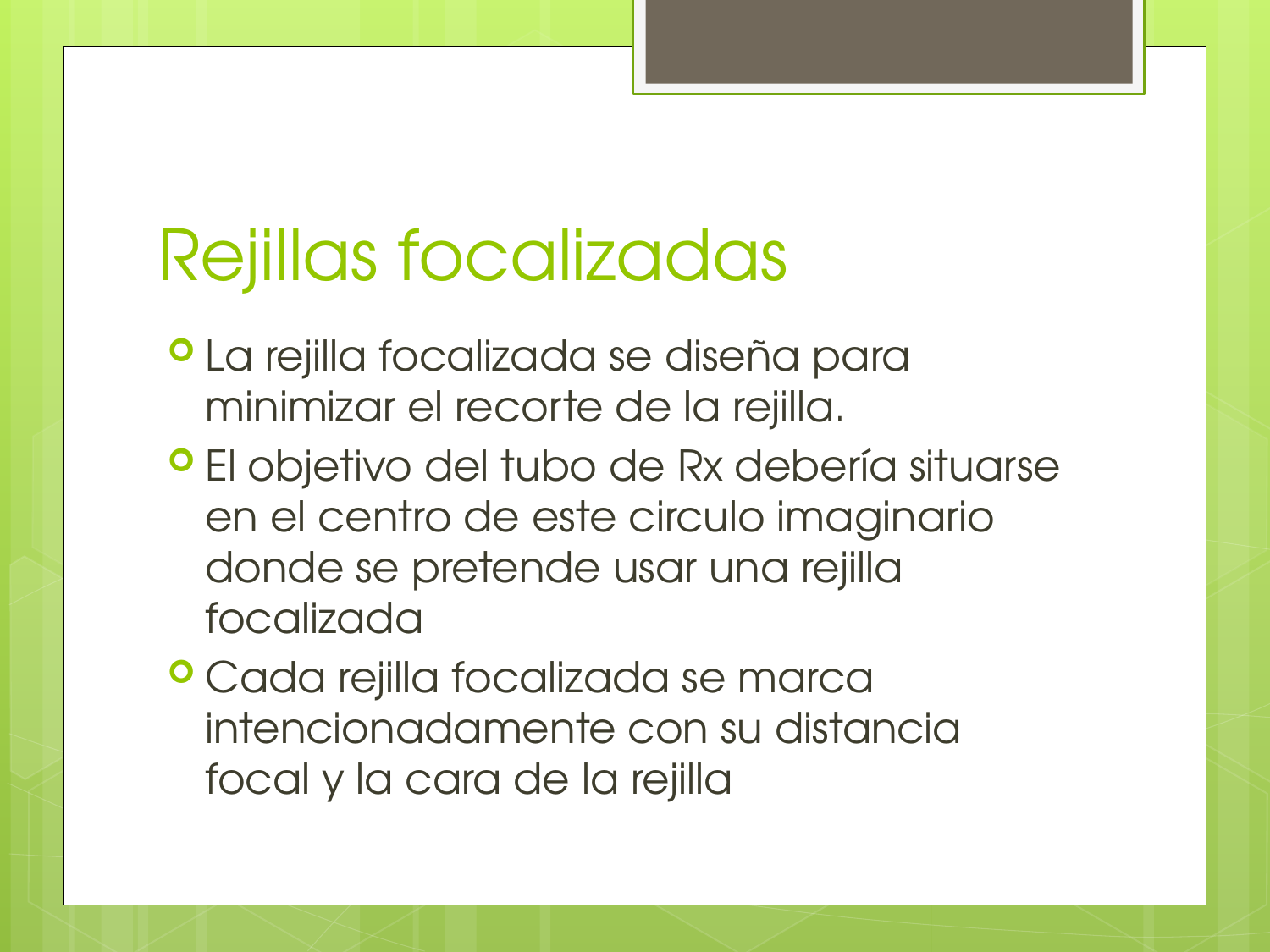

# Rejillas focalizadas
La rejilla focalizada se diseña para minimizar el recorte de la rejilla.
El objetivo del tubo de Rx debería situarse en el centro de este circulo imaginario donde se pretende usar una rejilla focalizada
Cada rejilla focalizada se marca intencionadamente con su distancia focal y la cara de la rejilla